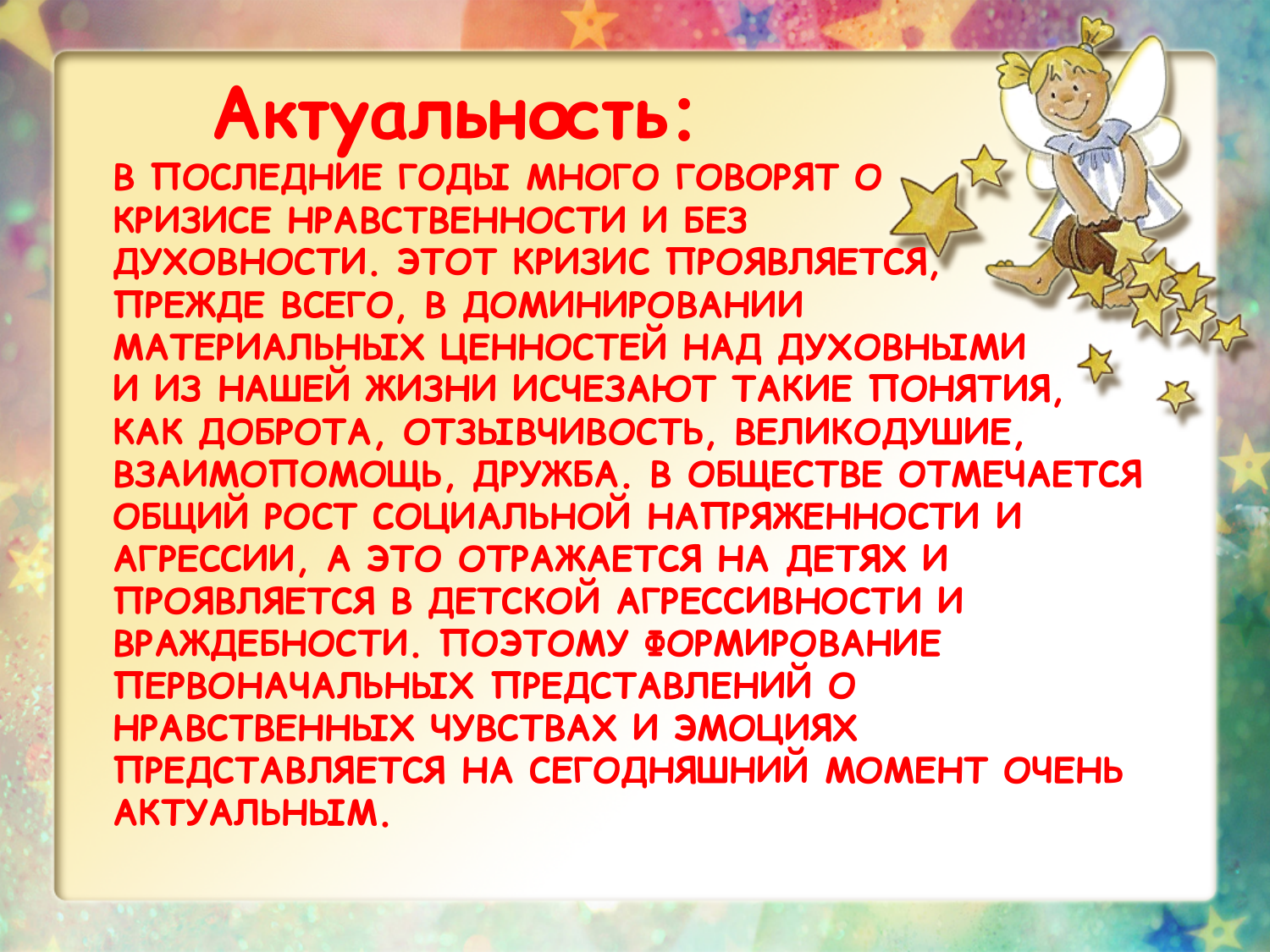

Актуальность:
# В последние годы много говорят о кризисе нравственности и без духовности. Этот кризис проявляется, прежде всего, в доминировании материальных ценностей над духовными и из нашей жизни исчезают такие понятия, как доброта, отзывчивость, великодушие, взаимопомощь, дружба. В обществе отмечается общий рост социальной напряженности и агрессии, а это отражается на детях и проявляется в детской агрессивности и враждебности. Поэтому формирование первоначальных представлений о нравственных чувствах и эмоциях представляется на сегодняшний момент очень актуальным.